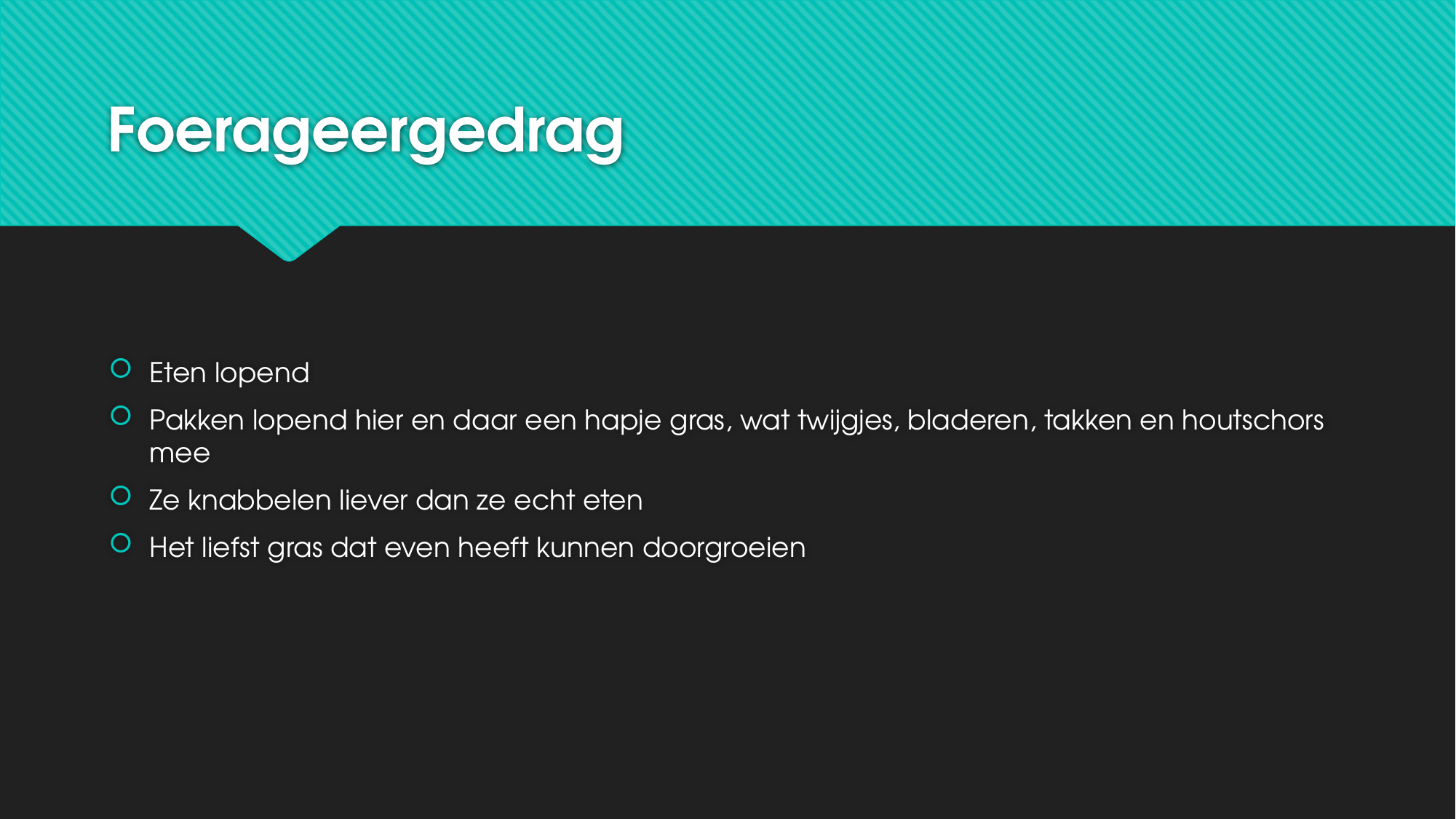

# Foerageergedrag
Eten lopend
Pakken lopend hier en daar een hapje gras, wat twijgjes, bladeren, takken en houtschors mee
Ze knabbelen liever dan ze echt eten
Het liefst gras dat even heeft kunnen doorgroeien